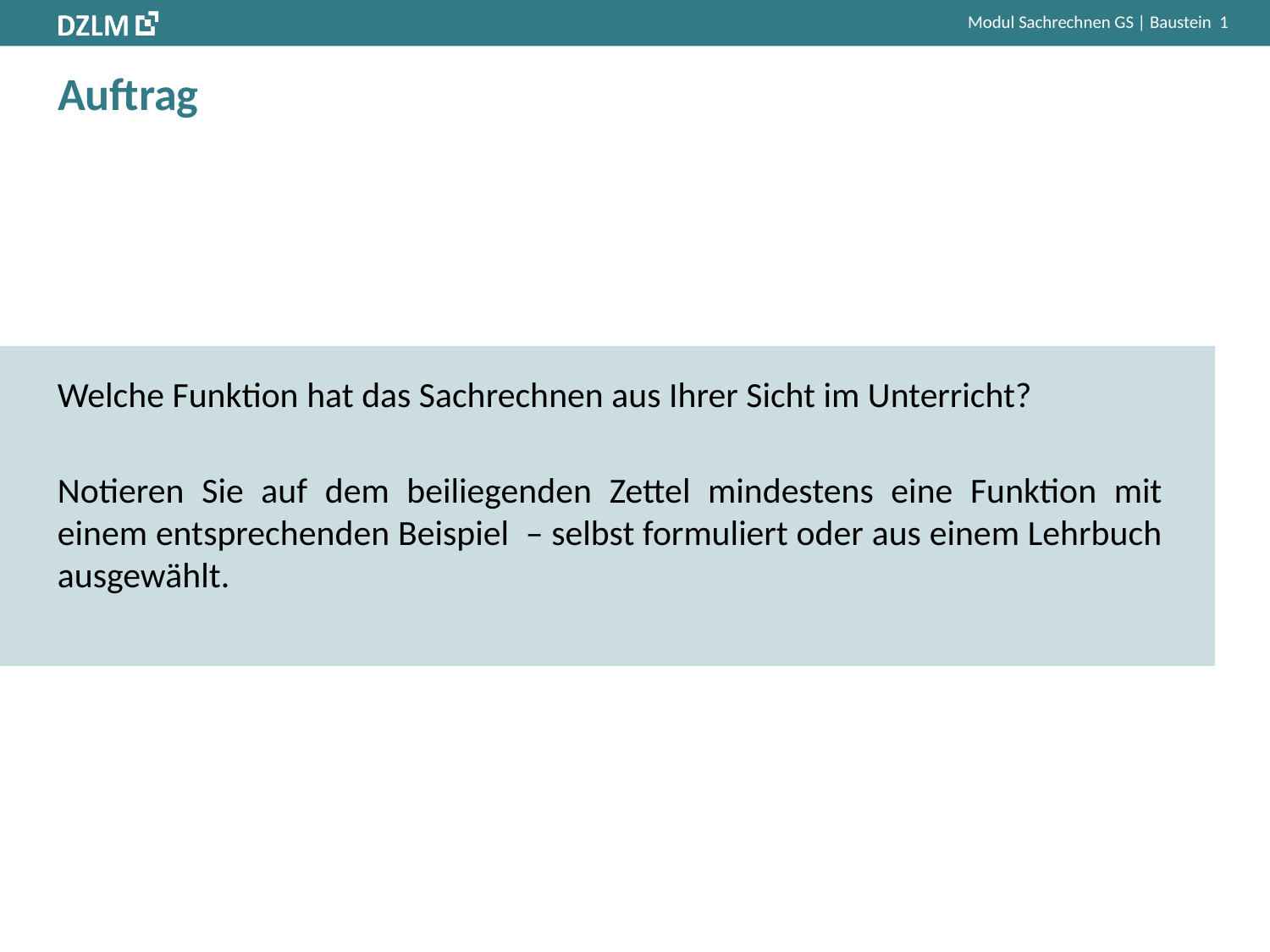

# Auftrag

Welche Funktion hat das Sachrechnen aus Ihrer Sicht im Unterricht?

Notieren Sie auf dem beiliegenden Zettel mindestens eine Funktion mit einem entsprechenden Beispiel  – selbst formuliert oder aus einem Lehrbuch ausgewählt.